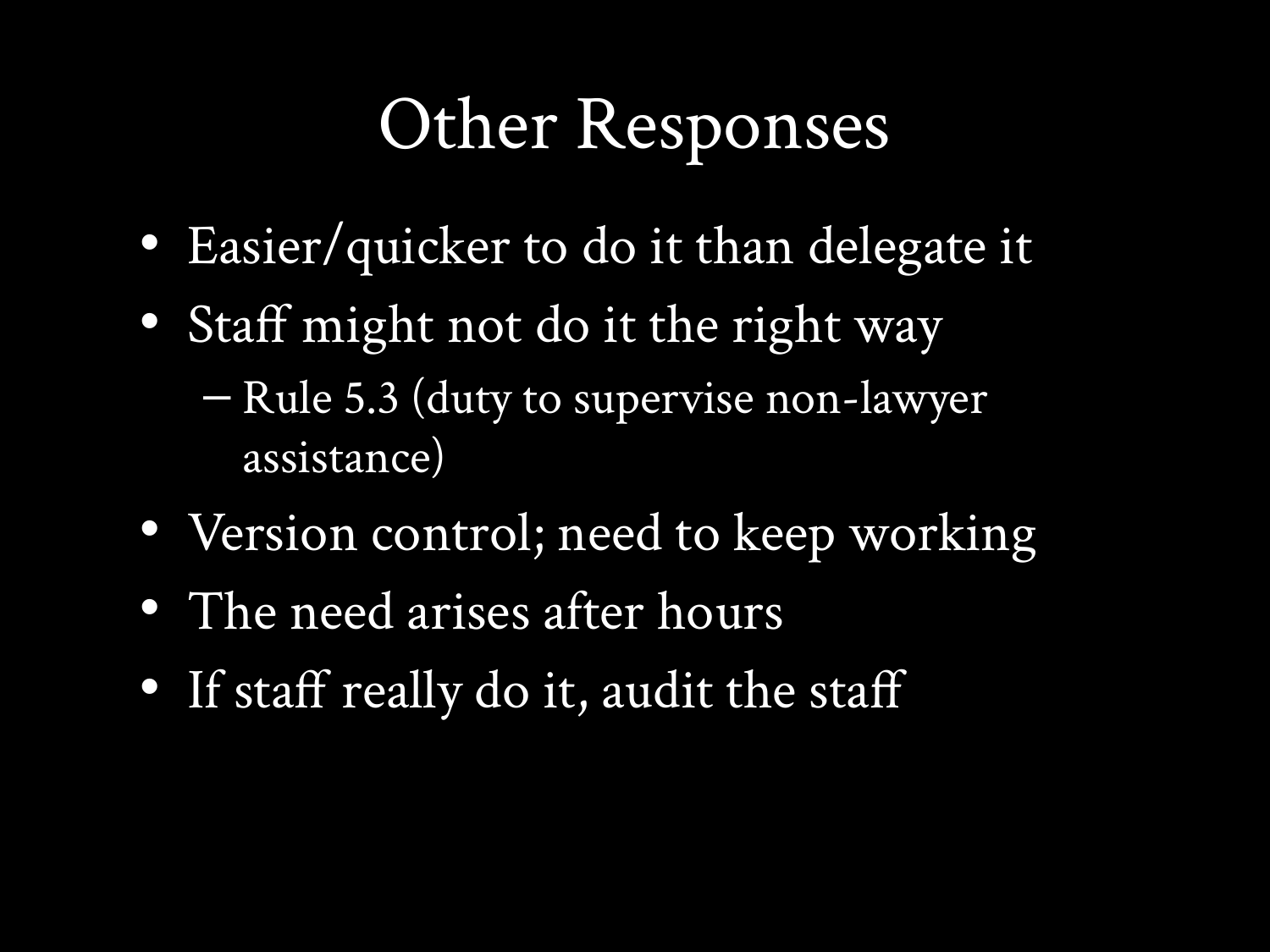

# Other Responses
Easier/quicker to do it than delegate it
Staff might not do it the right way
Rule 5.3 (duty to supervise non-lawyer assistance)
Version control; need to keep working
The need arises after hours
If staff really do it, audit the staff